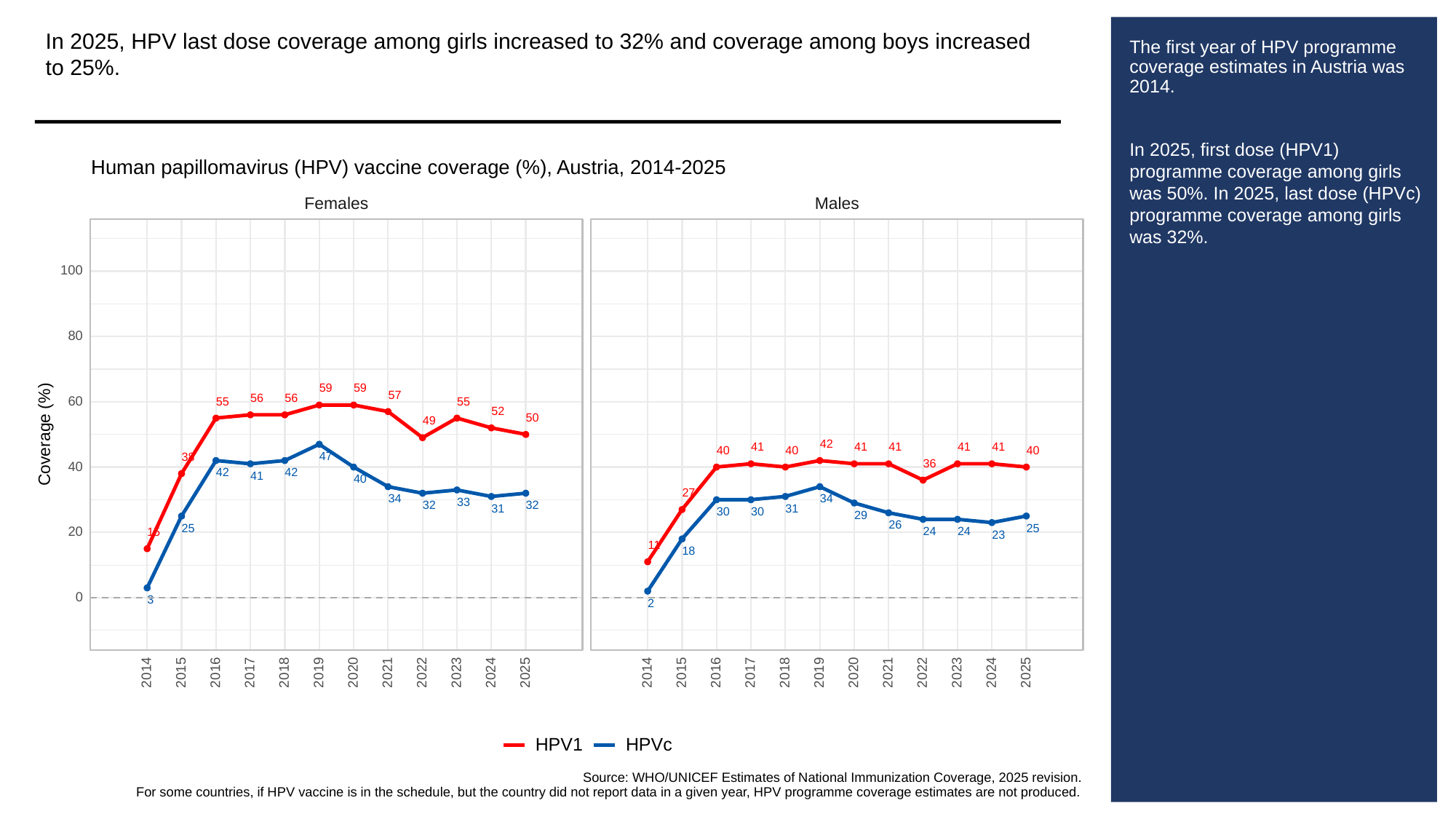

In 2025, HPV last dose coverage among girls increased to 32% and coverage among boys increased to 25%.
# The first year of HPV programme coverage estimates in Austria was 2014.

In 2025, first dose (HPV1) programme coverage among girls was 50%. In 2025, last dose (HPVc) programme coverage among girls was 32%.

Human papillomavirus (HPV) vaccine coverage (%), Austria, 2014-2025
Females
Males

100

80

59
59
57
56
56
60
55
55

52

50

49

Coverage (%)

42

41
41
41
41
41

40
40
40
47
38

36

40

42
42

41
40

27

34
34

33

32
32
31
31

30
30

29

26
25
25
20
24
24
15
23

11

18

0
3

2

2023
2023
2014
2015
2016
2017
2018
2019
2020
2021
2022
2024
2025
2014
2015
2016
2017
2018
2019
2020
2021
2022
2024
2025
HPVc
HPV1

Source: WHO/UNICEF Estimates of National Immunization Coverage, 2025 revision.
For some countries, if HPV vaccine is in the schedule, but the country did not report data in a given year, HPV programme coverage estimates are not produced.